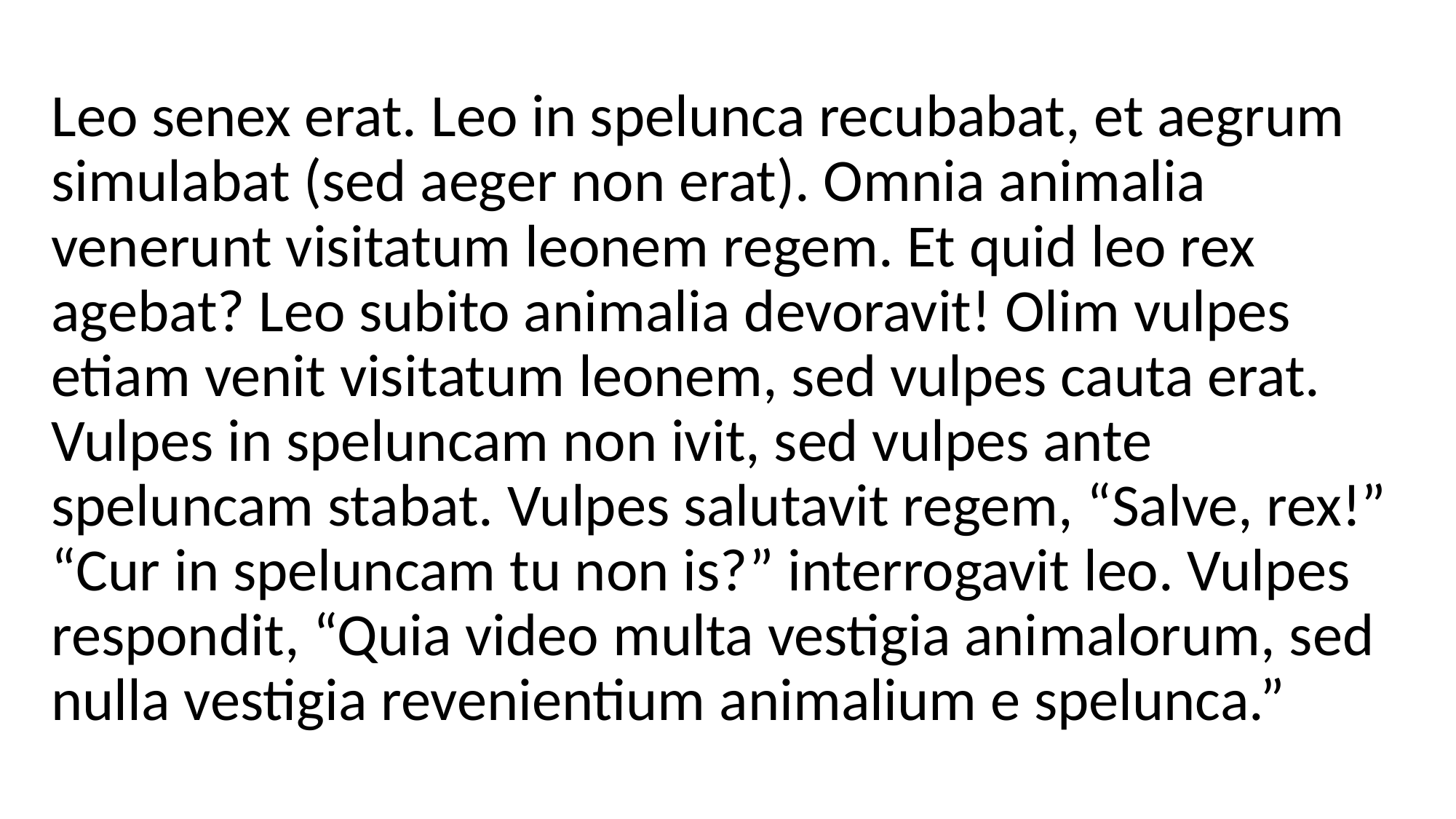

# Leo senex erat. Leo in spelunca recubabat, et aegrum simulabat (sed aeger non erat). Omnia animalia venerunt visitatum leonem regem. Et quid leo rex agebat? Leo subito animalia devoravit! Olim vulpes etiam venit visitatum leonem, sed vulpes cauta erat. Vulpes in speluncam non ivit, sed vulpes ante speluncam stabat. Vulpes salutavit regem, “Salve, rex!” “Cur in speluncam tu non is?” interrogavit leo. Vulpes respondit, “Quia video multa vestigia animalorum, sed nulla vestigia revenientium animalium e spelunca.”